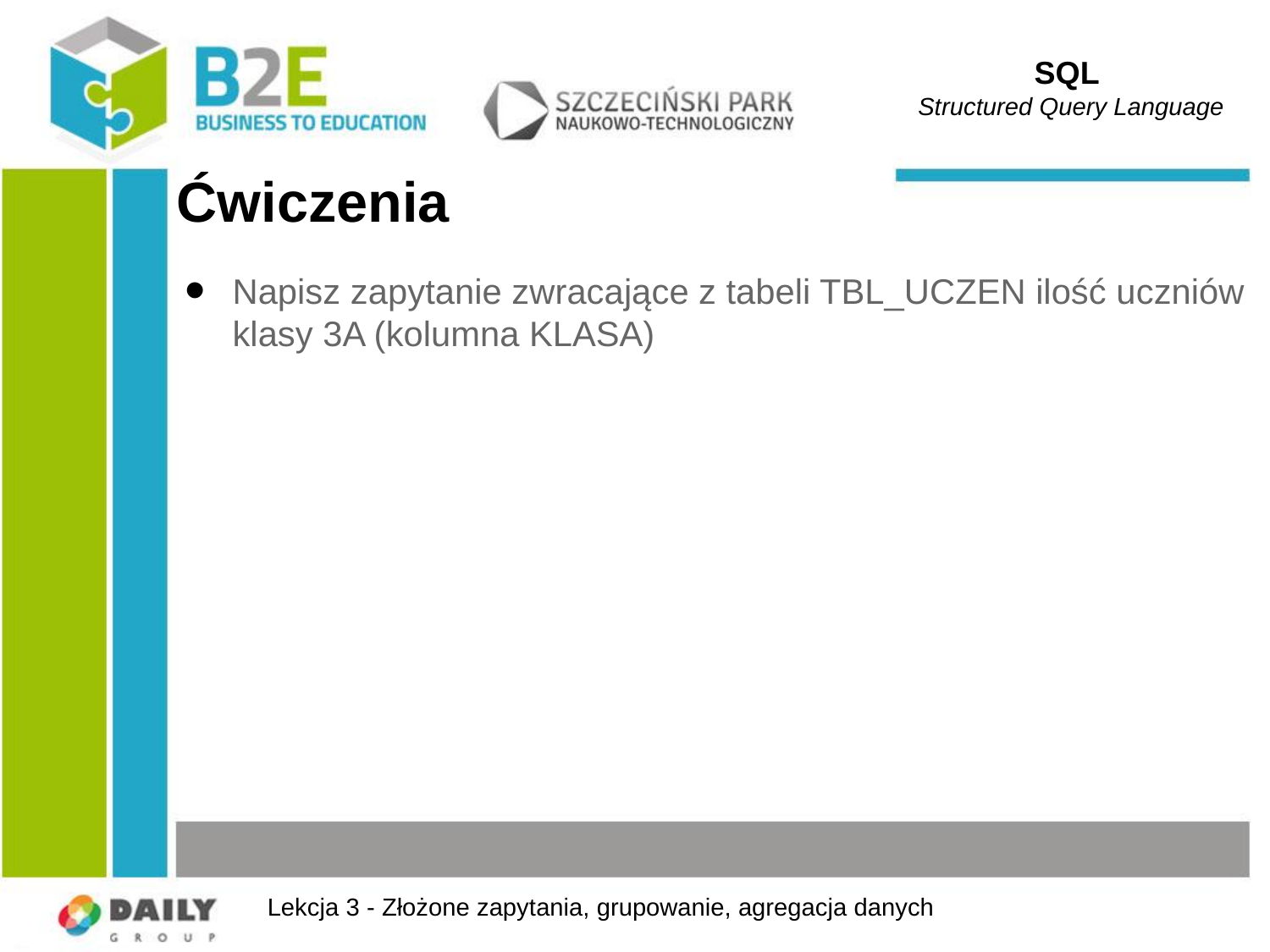

SQL
Structured Query Language
# Ćwiczenia
Napisz zapytanie zwracające z tabeli TBL_UCZEN ilość uczniów klasy 3A (kolumna KLASA)
Lekcja 3 - Złożone zapytania, grupowanie, agregacja danych